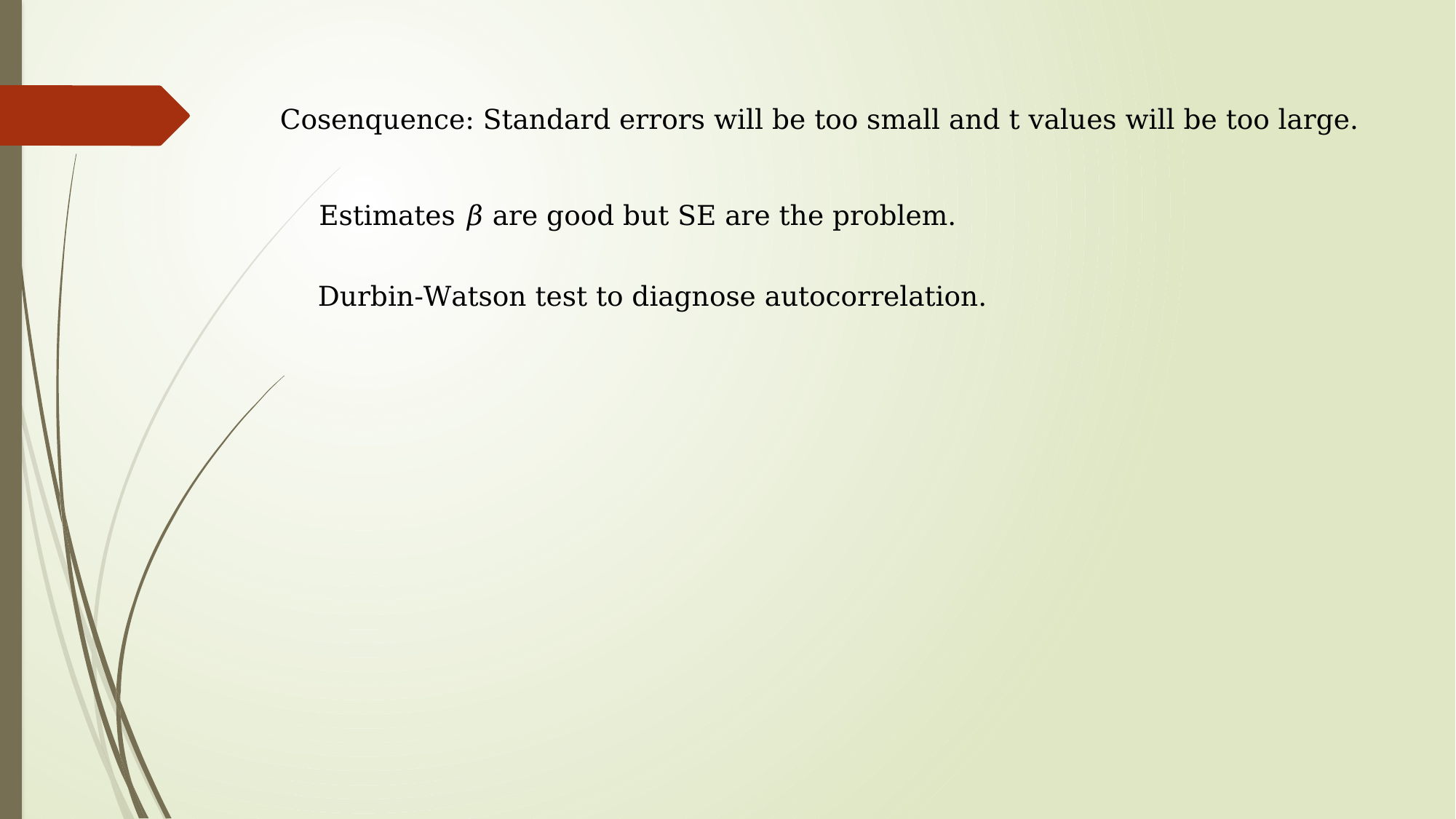

Cosenquence: Standard errors will be too small and t values will be too large.
Estimates 𝛽 are good but SE are the problem.
Durbin-Watson test to diagnose autocorrelation.